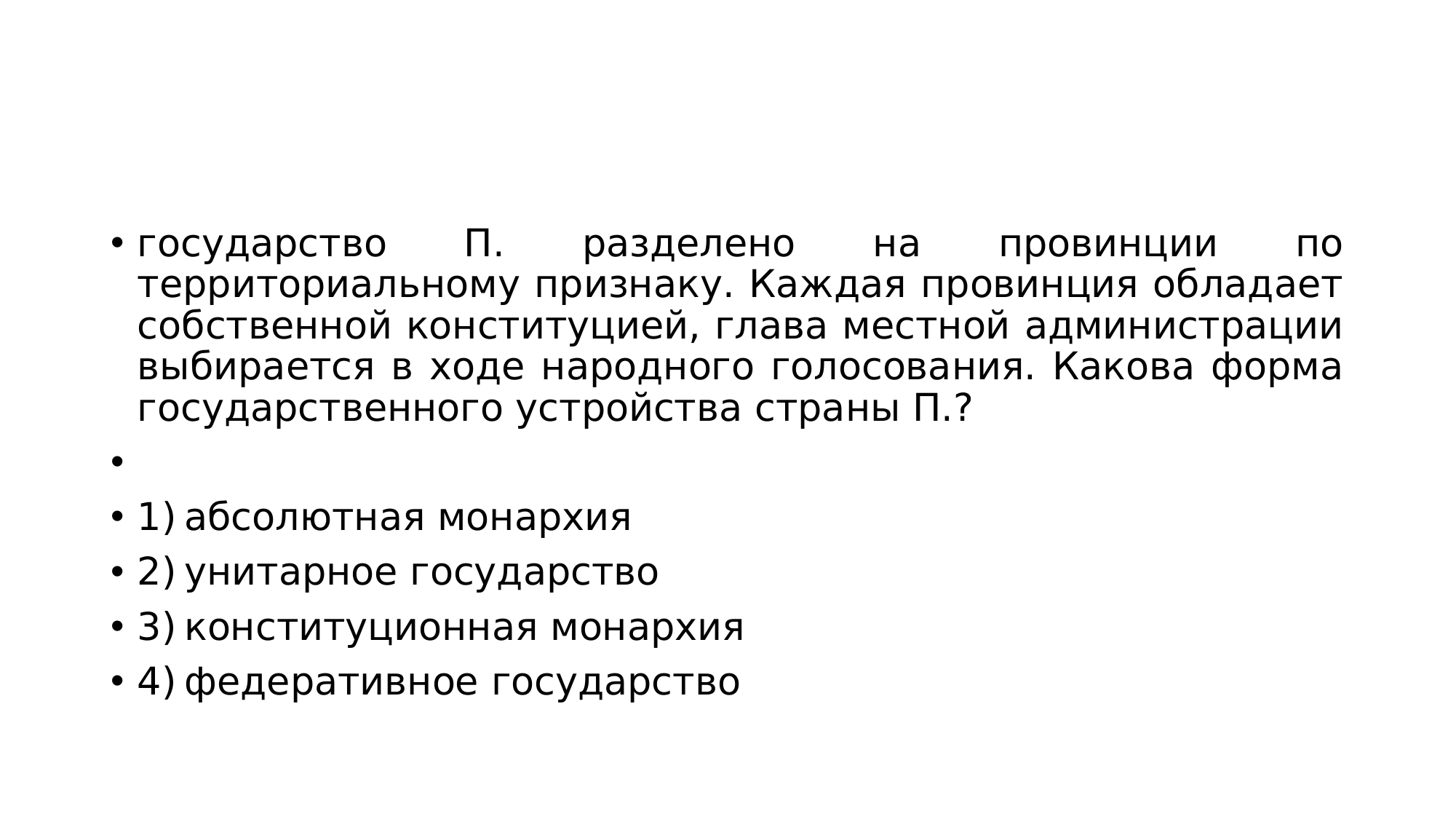

#
государство П. разделено на провинции по территориальному признаку. Каждая провинция обладает собственной конституцией, глава местной администрации выбирается в ходе народного голосования. Какова форма государственного устройства страны П.?

1) абсолютная монархия
2) унитарное государство
3) конституционная монархия
4) федеративное государство